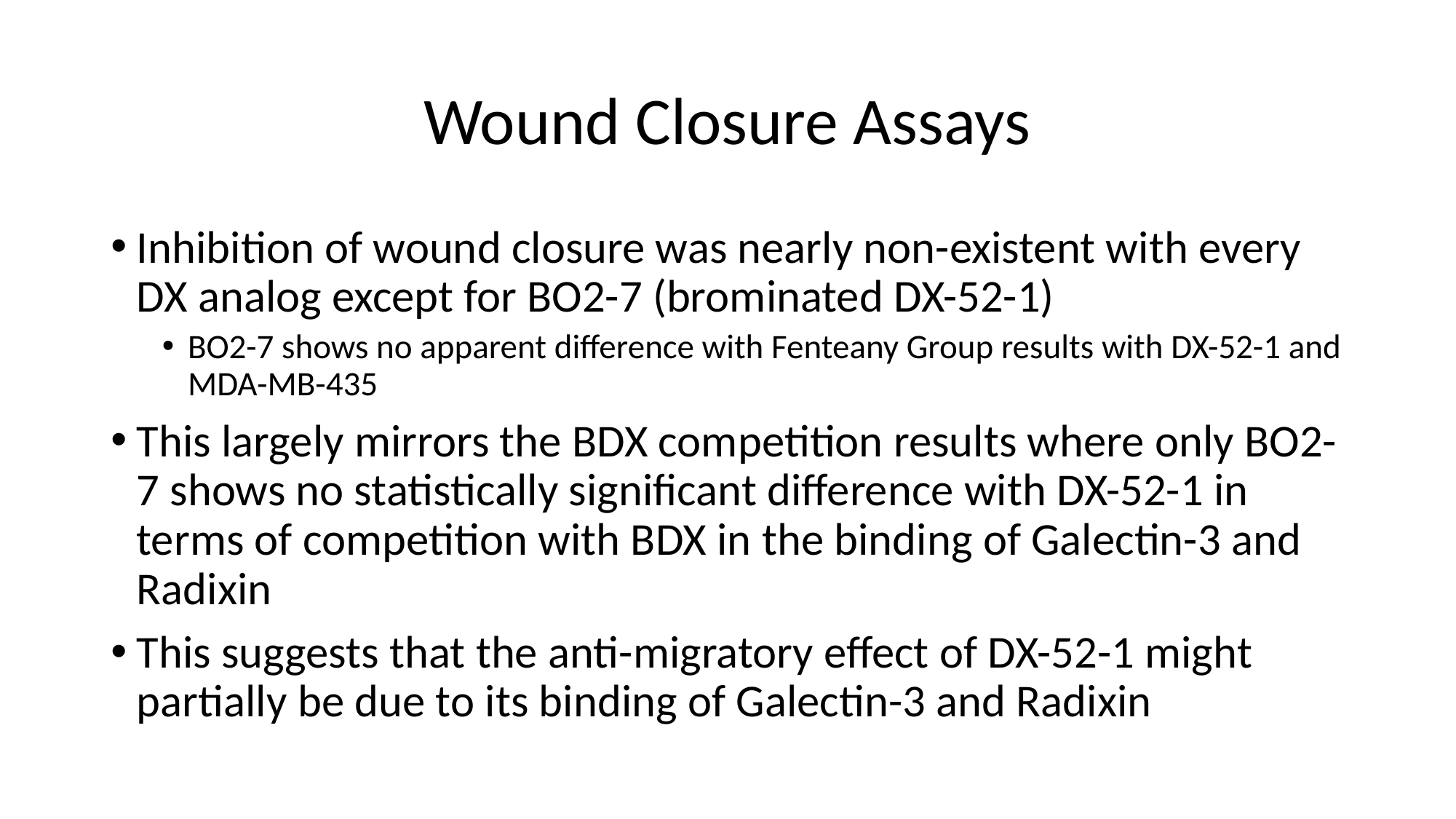

# Wound Closure Assays
Inhibition of wound closure was nearly non-existent with every DX analog except for BO2-7 (brominated DX-52-1)
BO2-7 shows no apparent difference with Fenteany Group results with DX-52-1 and MDA-MB-435
This largely mirrors the BDX competition results where only BO2-7 shows no statistically significant difference with DX-52-1 in terms of competition with BDX in the binding of Galectin-3 and Radixin
This suggests that the anti-migratory effect of DX-52-1 might partially be due to its binding of Galectin-3 and Radixin